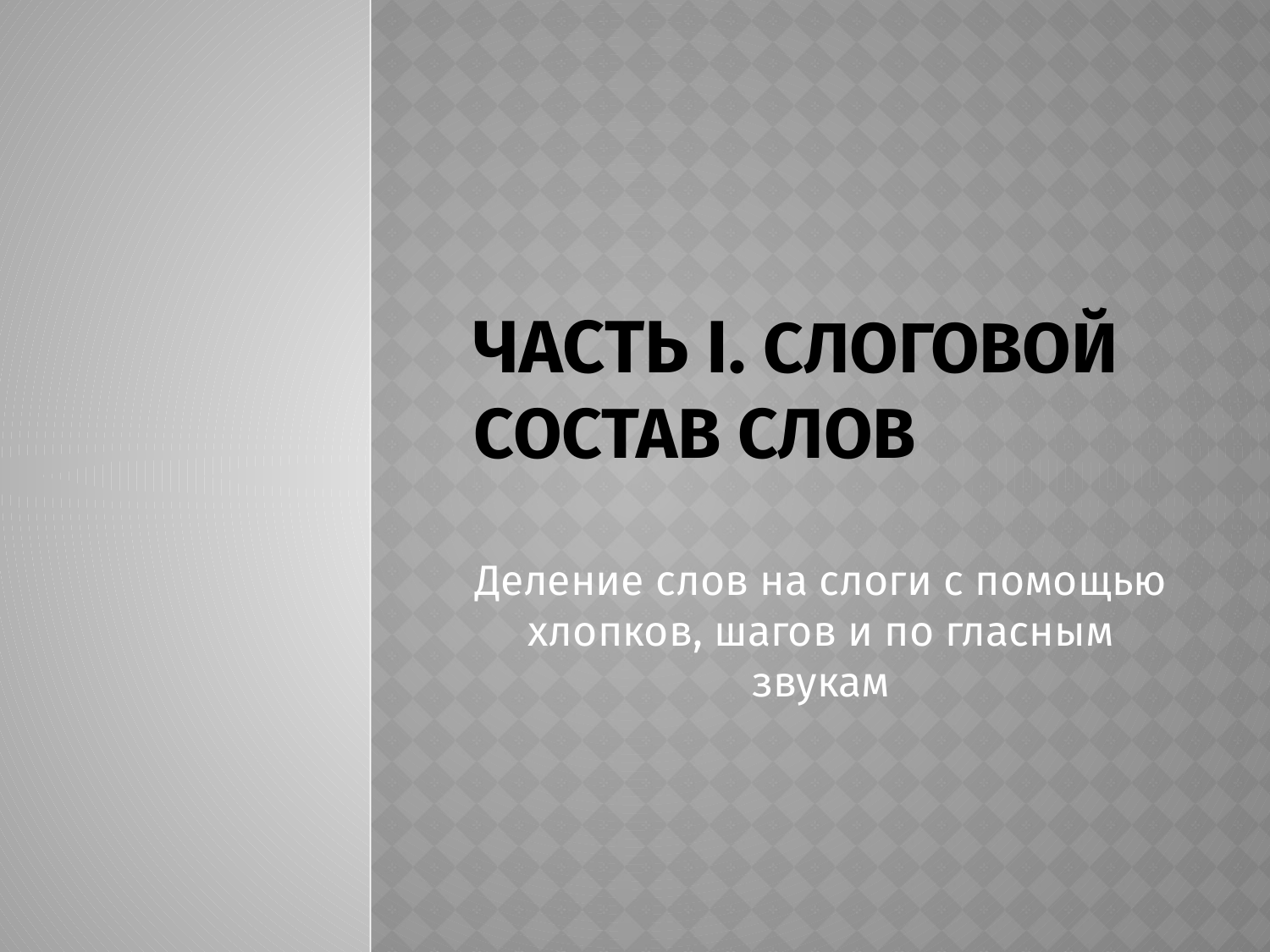

# Часть I. Слоговой состав слов

Деление слов на слоги с помощью хлопков, шагов и по гласным звукам